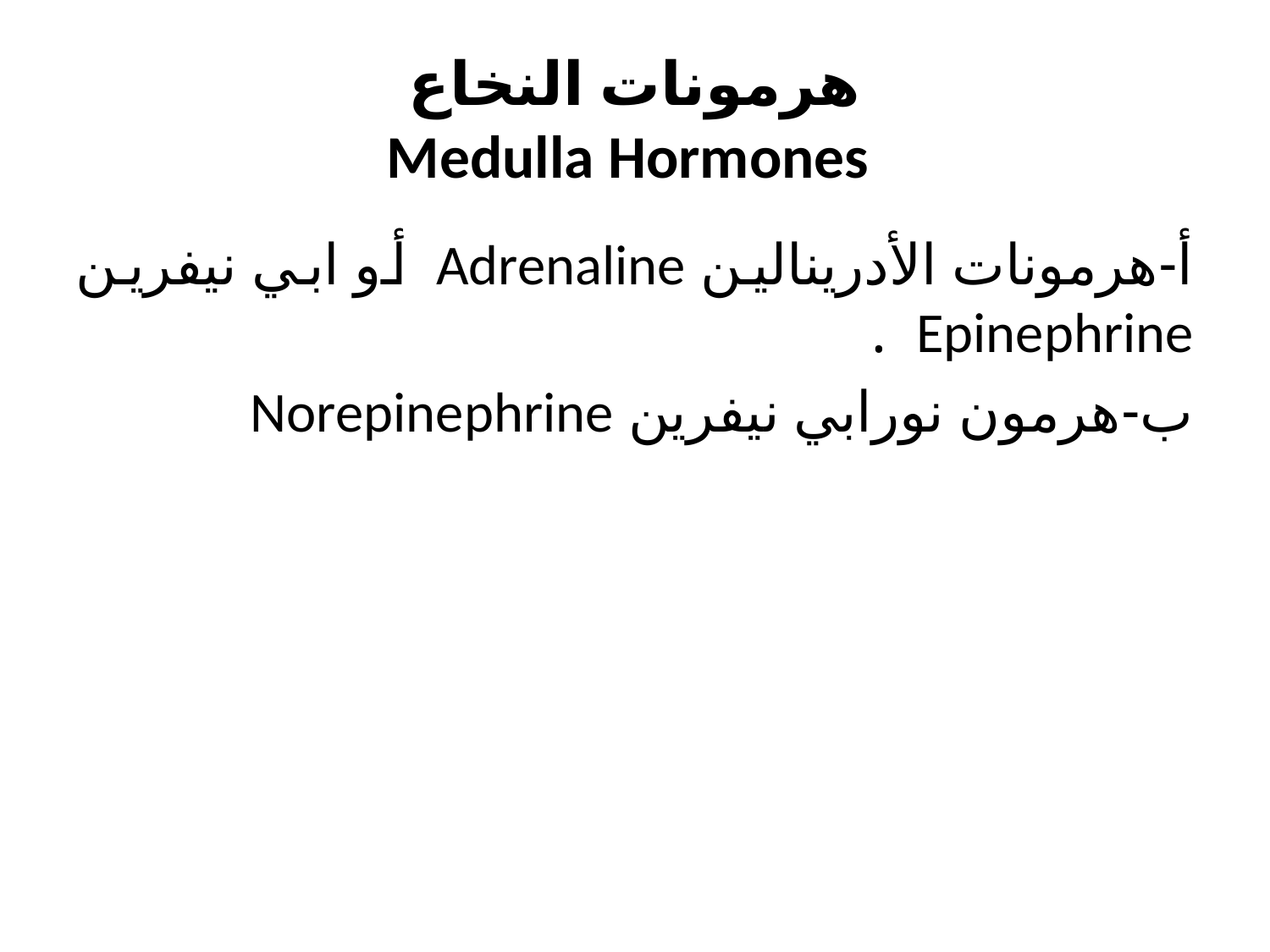

# هرمونات النخاع Medulla Hormones
أ-هرمونات الأدرينالين Adrenaline  أو ابي نيفرين Epinephrine  .
ب-هرمون نورابي نيفرين Norepinephrine